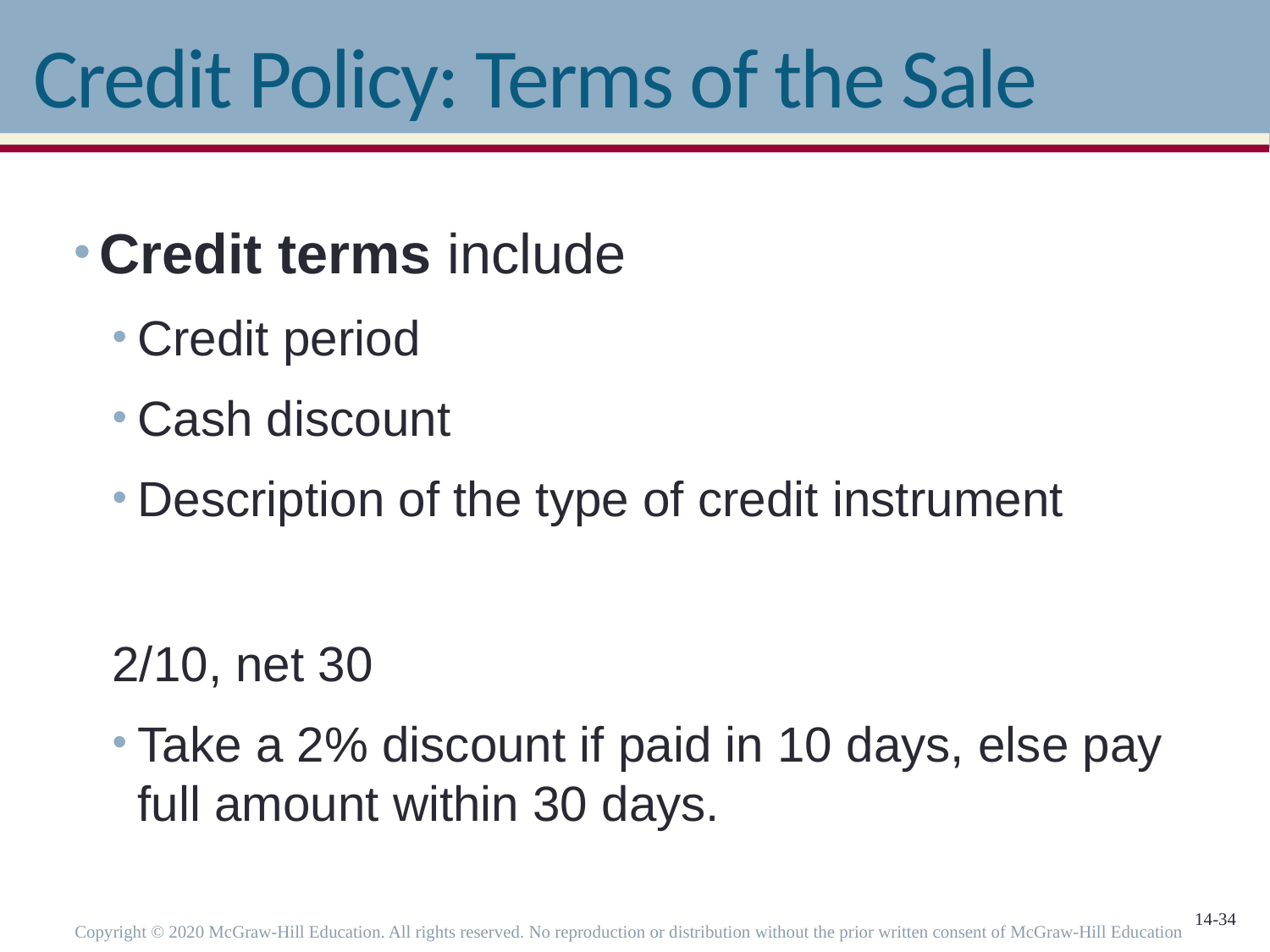

# Credit Policy: Terms of the Sale
Credit terms include
Credit period
Cash discount
Description of the type of credit instrument

2/10, net 30
Take a 2% discount if paid in 10 days, else pay full amount within 30 days.
Copyright © 2020 McGraw-Hill Education. All rights reserved. No reproduction or distribution without the prior written consent of McGraw-Hill Education